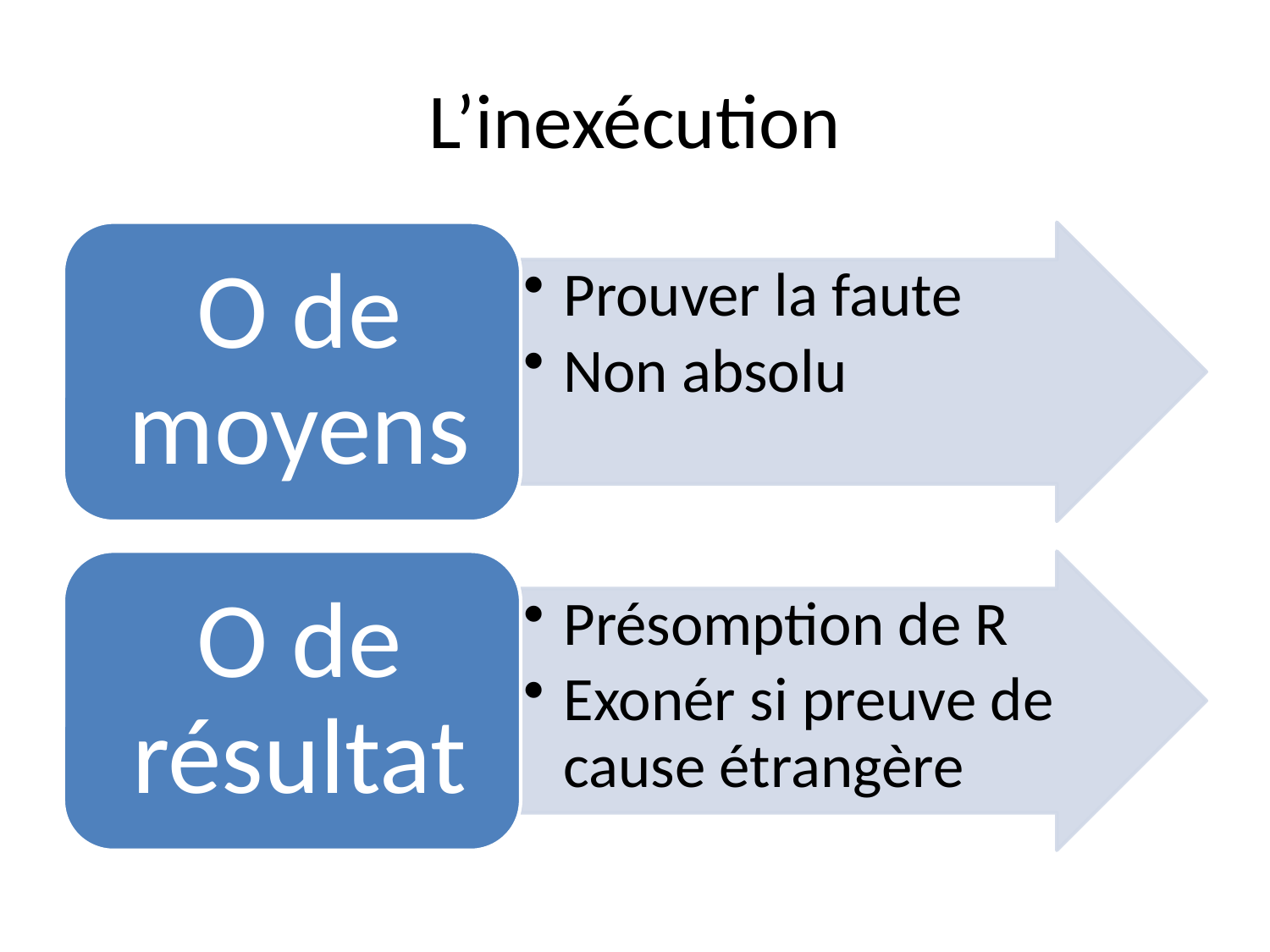

# L’inexécution
Prouver la faute
Non absolu
O de moyens
Présomption de R
Exonér si preuve de cause étrangère
O de résultat